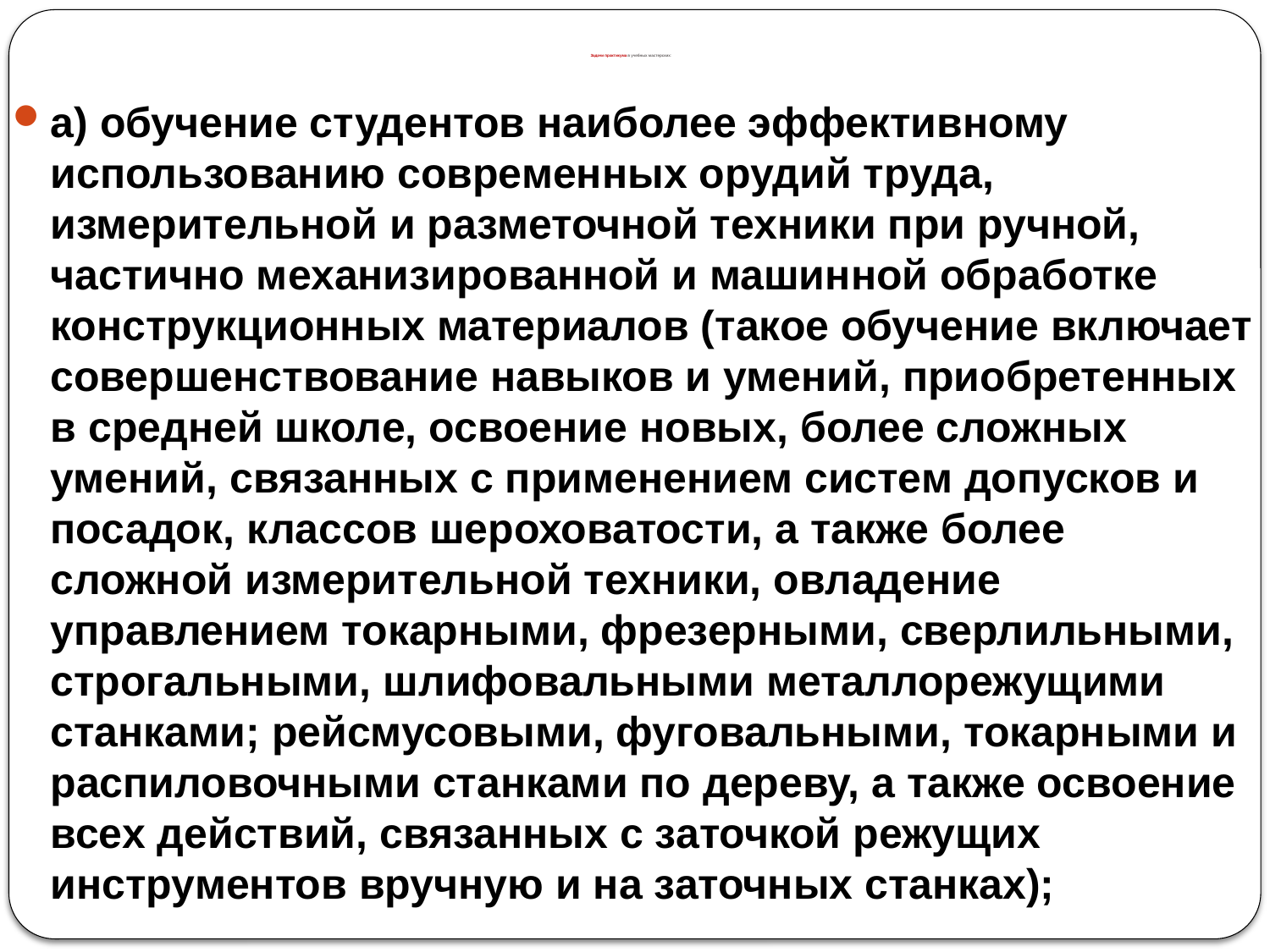

# Задачи практикума в учебных мастерских:
а) обучение студентов наиболее эффективному использованию современных орудий труда, измерительной и разметочной техники при ручной, частично механизированной и машинной обработке конструкционных материалов (такое обучение включает совершенствование навыков и умений, приобретенных в средней школе, освоение новых, более сложных умений, связанных с применением систем допусков и посадок, классов шероховатости, а также более сложной измерительной техники, овладение управлением токарными, фрезерными, сверлильными, строгальными, шлифовальными металлорежущими станками; рейсмусовыми, фуговальными, токарными и распиловочными станками по дереву, а также освоение всех действий, связанных с заточкой режущих инструментов вручную и на заточных станках);